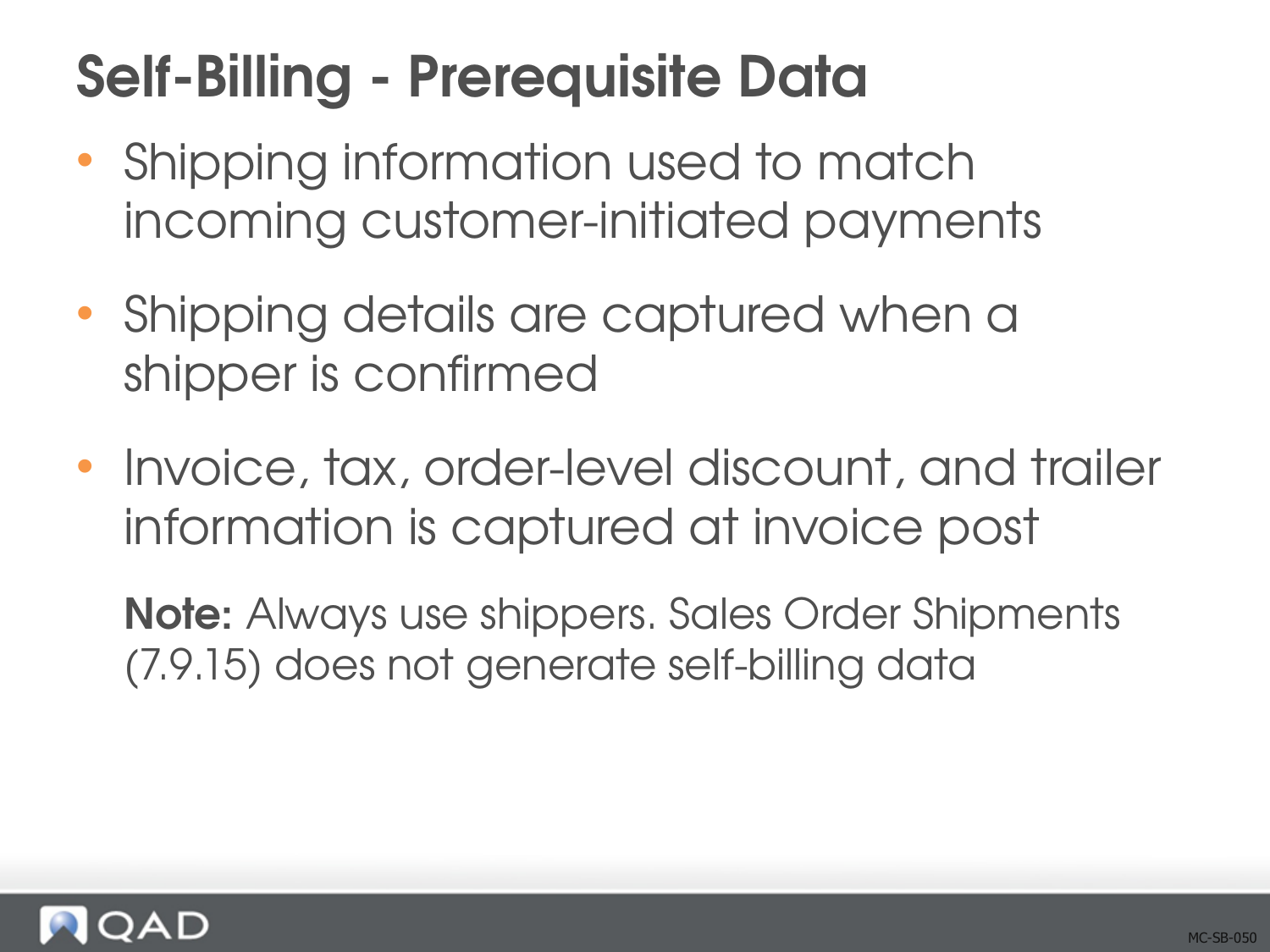

# Self-Billing - Prerequisite Data
Shipping information used to match incoming customer-initiated payments
Shipping details are captured when a shipper is confirmed
Invoice, tax, order-level discount, and trailer information is captured at invoice post
Note: Always use shippers. Sales Order Shipments (7.9.15) does not generate self-billing data

MC-SB-050